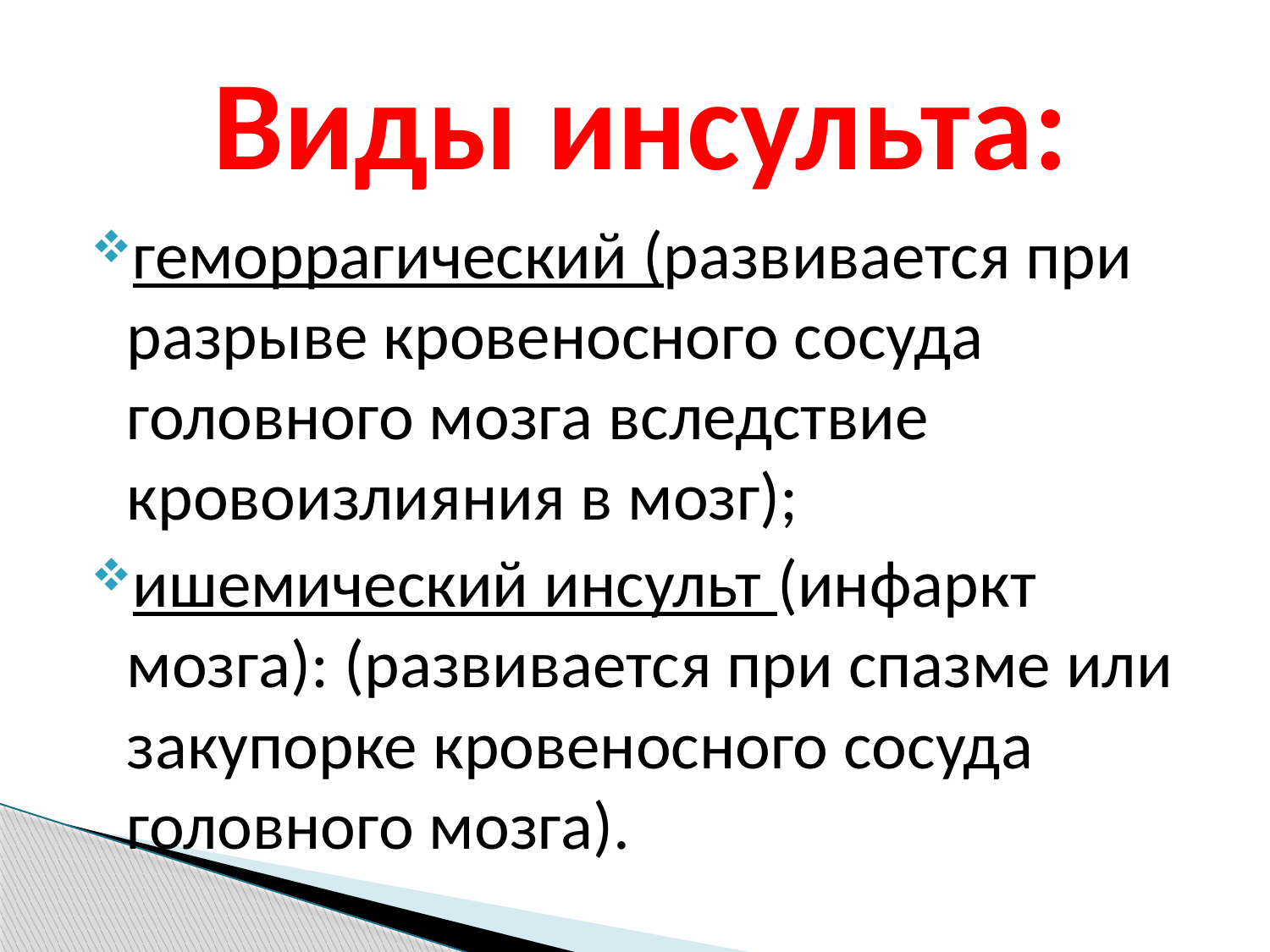

# Виды инсульта:
геморрагический (развивается при разрыве кровеносного сосуда головного мозга вследствие кровоизлияния в мозг);
ишемический инсульт (инфаркт мозга): (развивается при спазме или закупорке кровеносного сосуда головного мозга).